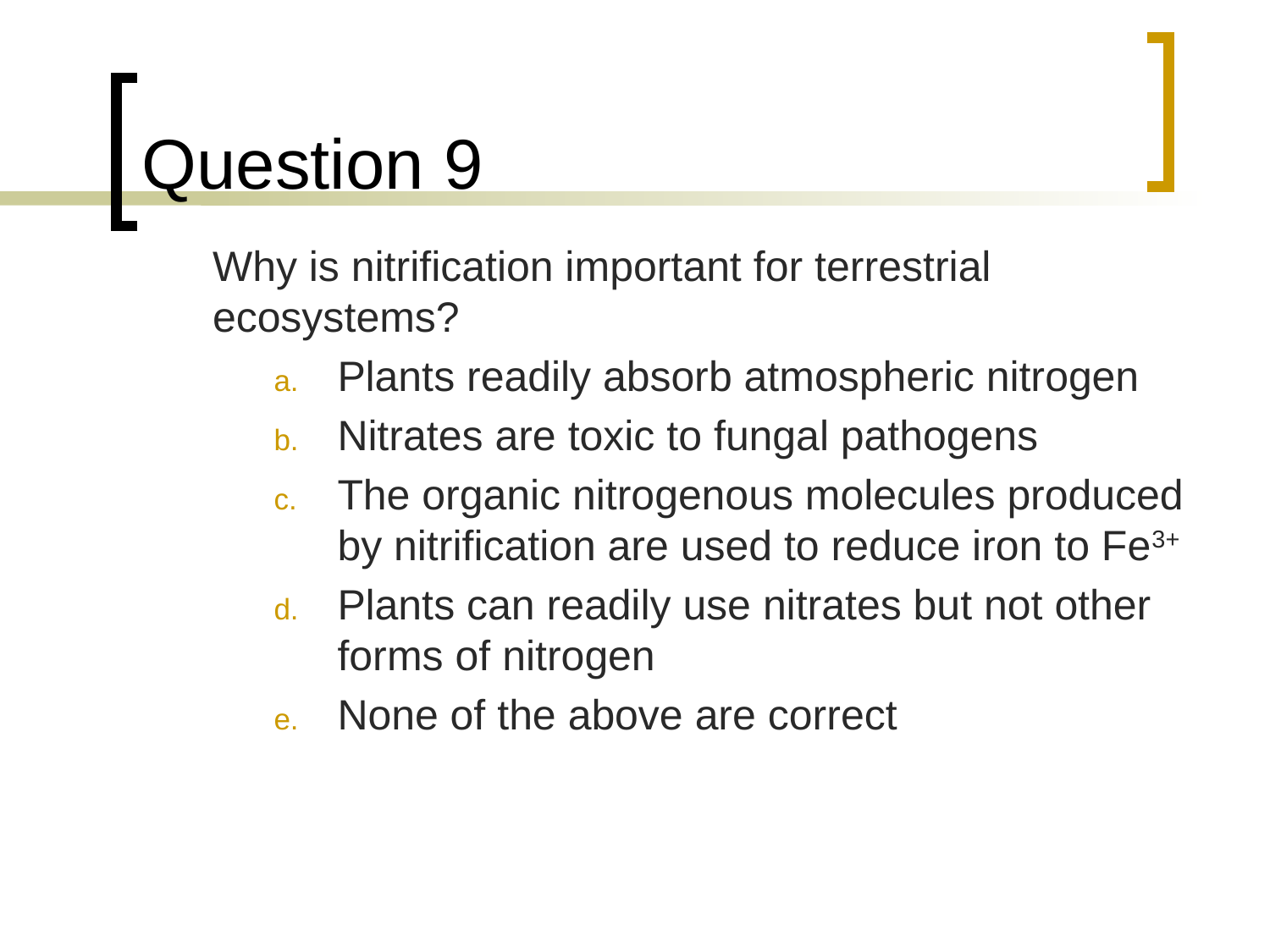

# Question 9
	Why is nitrification important for terrestrial ecosystems?
Plants readily absorb atmospheric nitrogen
Nitrates are toxic to fungal pathogens
The organic nitrogenous molecules produced by nitrification are used to reduce iron to Fe3+
Plants can readily use nitrates but not other forms of nitrogen
None of the above are correct